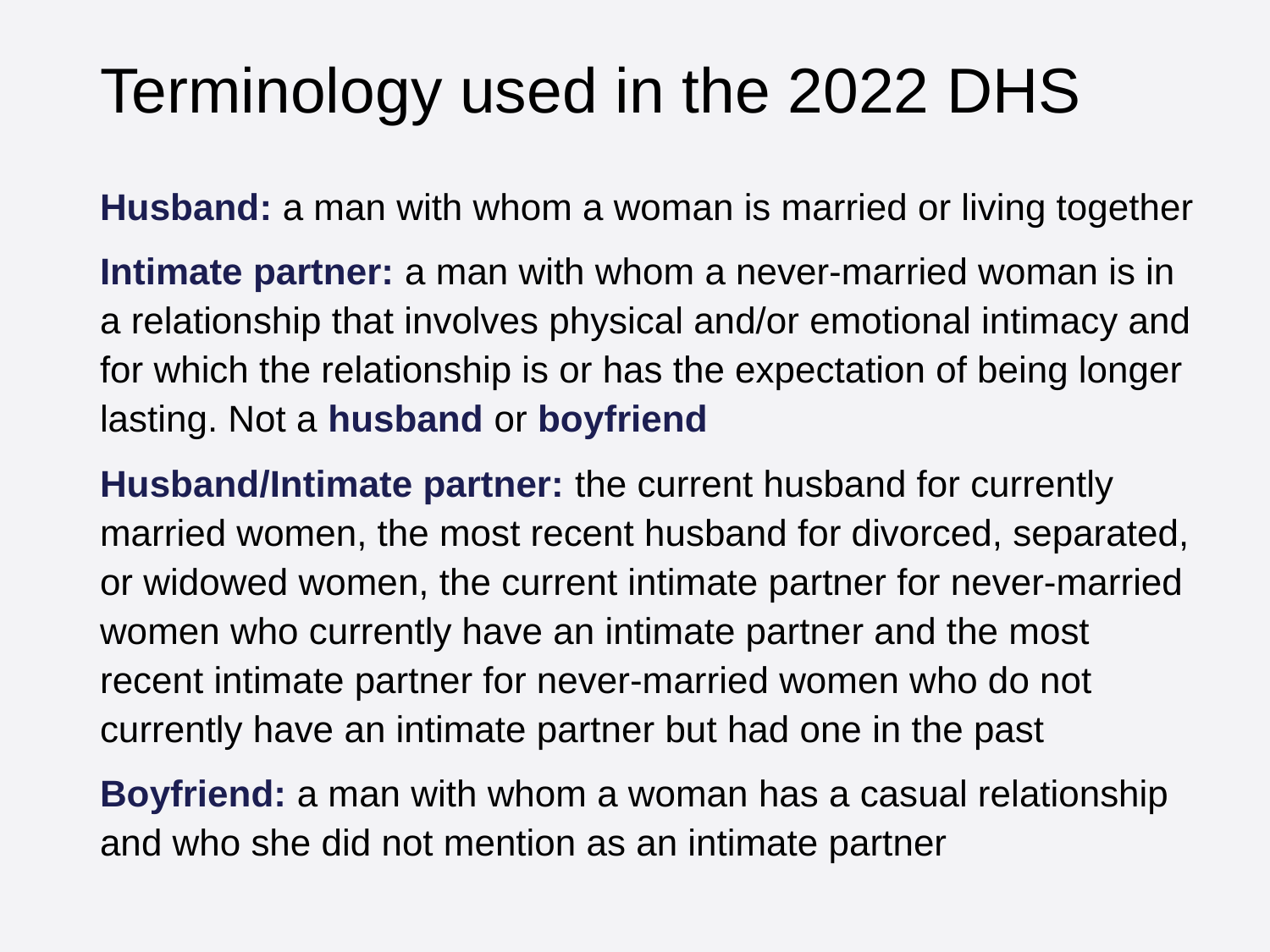

# Terminology used in the 2022 DHS
Husband: a man with whom a woman is married or living together
Intimate partner: a man with whom a never-married woman is in a relationship that involves physical and/or emotional intimacy and for which the relationship is or has the expectation of being longer lasting. Not a husband or boyfriend
Husband/Intimate partner: the current husband for currently married women, the most recent husband for divorced, separated, or widowed women, the current intimate partner for never-married women who currently have an intimate partner and the most recent intimate partner for never-married women who do not currently have an intimate partner but had one in the past
Boyfriend: a man with whom a woman has a casual relationship and who she did not mention as an intimate partner